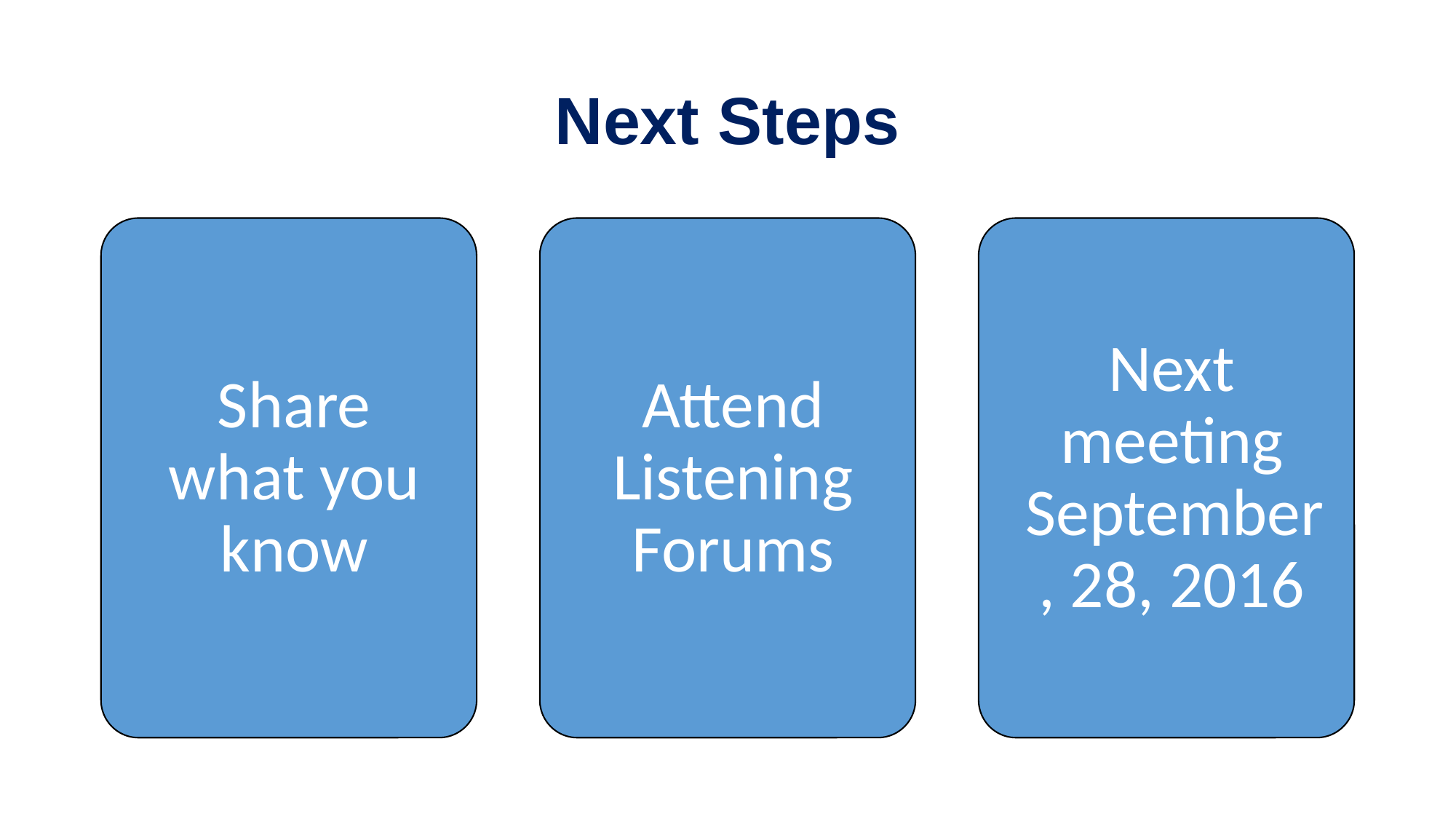

# Next Steps
Share what you know
Attend Listening Forums
Next meeting September, 28, 2016